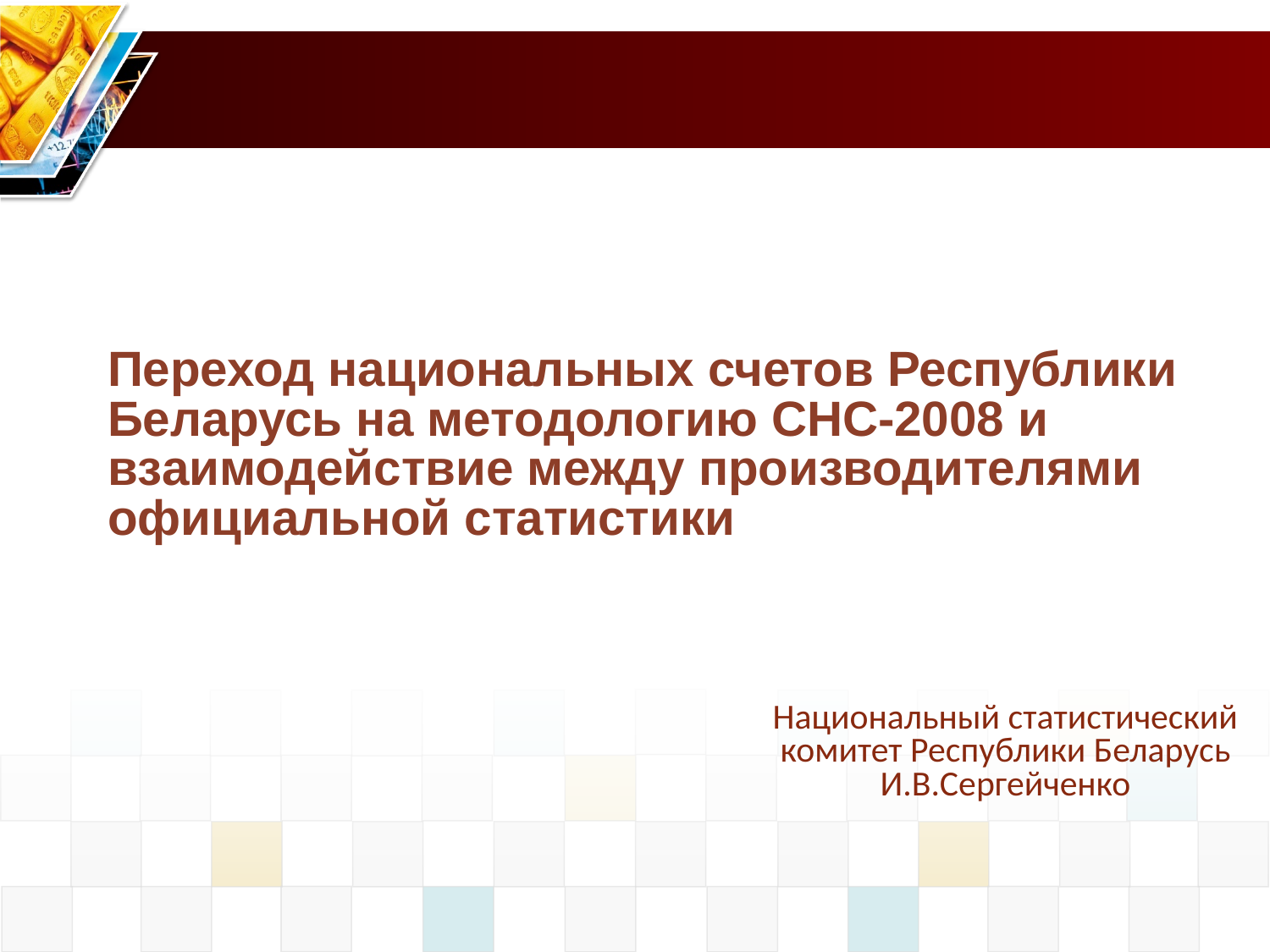

Переход национальных счетов Республики Беларусь на методологию СНС-2008 и взаимодействие между производителями официальной статистики
Национальный статистический комитет Республики Беларусь
И.В.Сергейченко